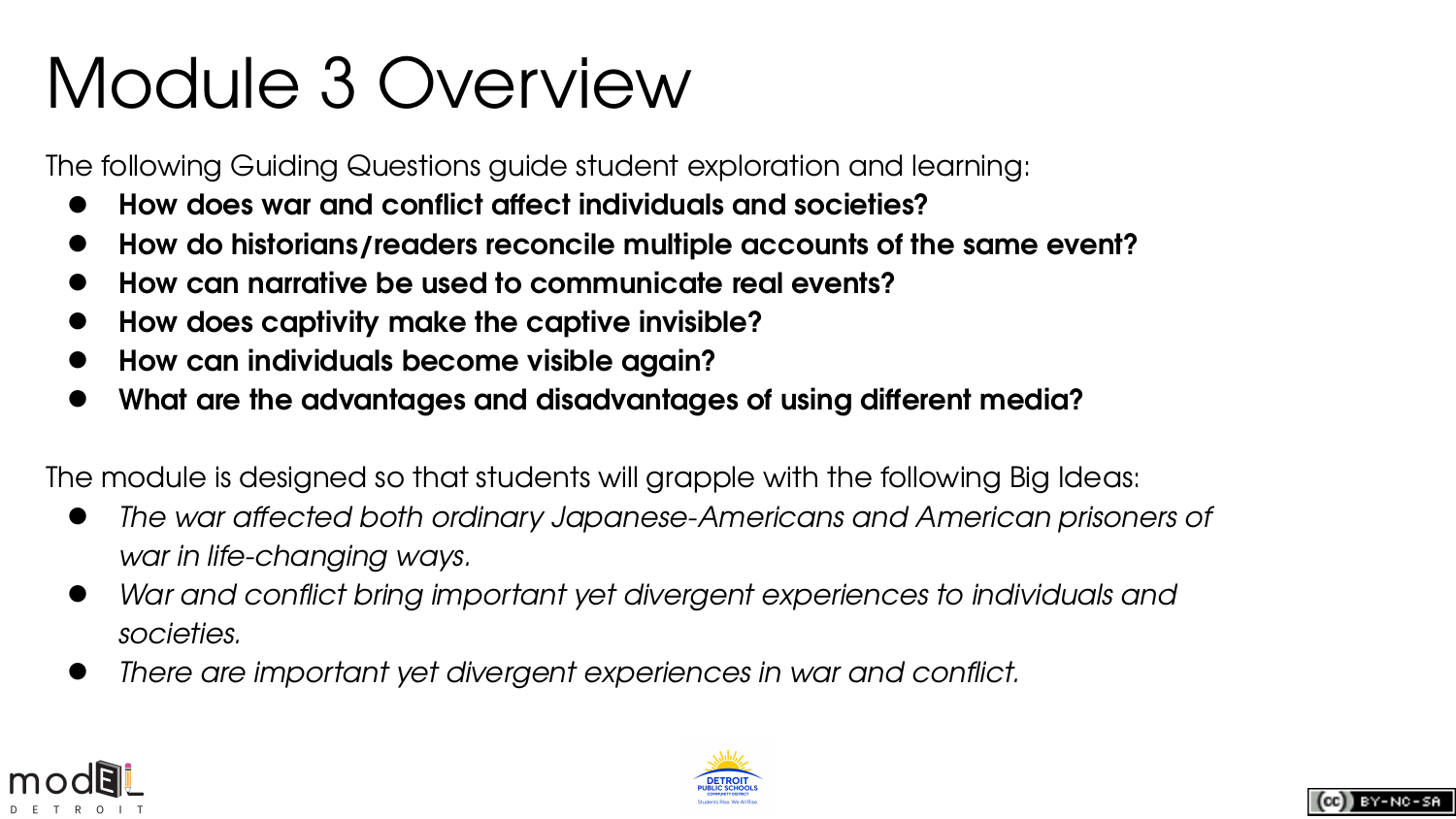

# Module 3 Overview

The following Guiding Questions guide student exploration and learning:
How does war and conflict affect individuals and societies?
How do historians/readers reconcile multiple accounts of the same event?
How can narrative be used to communicate real events?
How does captivity make the captive invisible?
How can individuals become visible again?
What are the advantages and disadvantages of using different media?

The module is designed so that students will grapple with the following Big Ideas:
The war affected both ordinary Japanese-Americans and American prisoners of war in life-changing ways.
War and conflict bring important yet divergent experiences to individuals and societies.
There are important yet divergent experiences in war and conflict.